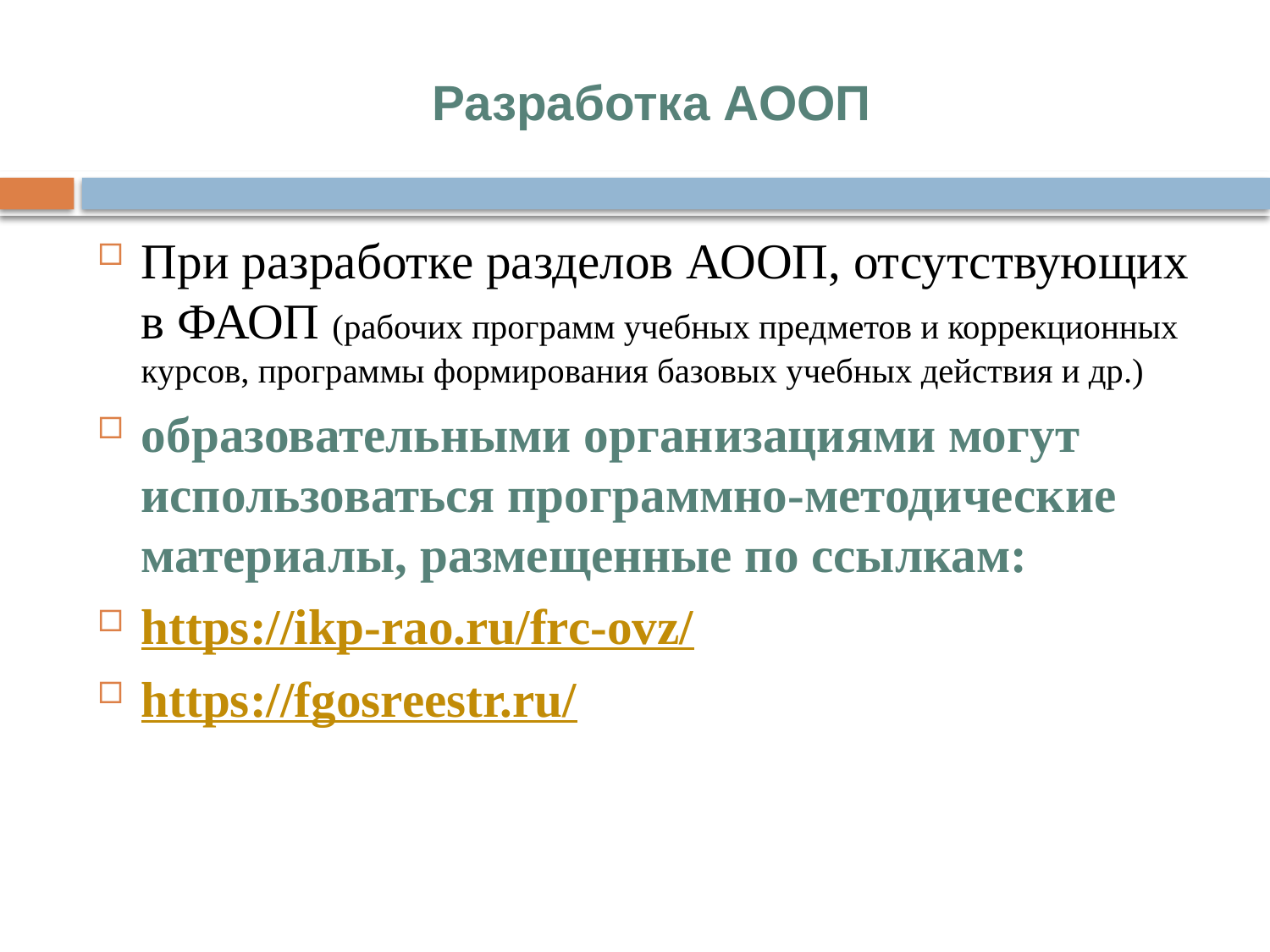

# Разработка АООП
При разработке разделов АООП, отсутствующих в ФАОП (рабочих программ учебных предметов и коррекционных курсов, программы формирования базовых учебных действия и др.)
образовательными организациями могут использоваться программно-методические материалы, размещенные по ссылкам:
https://ikp-rao.ru/frc-ovz/
https://fgosreestr.ru/